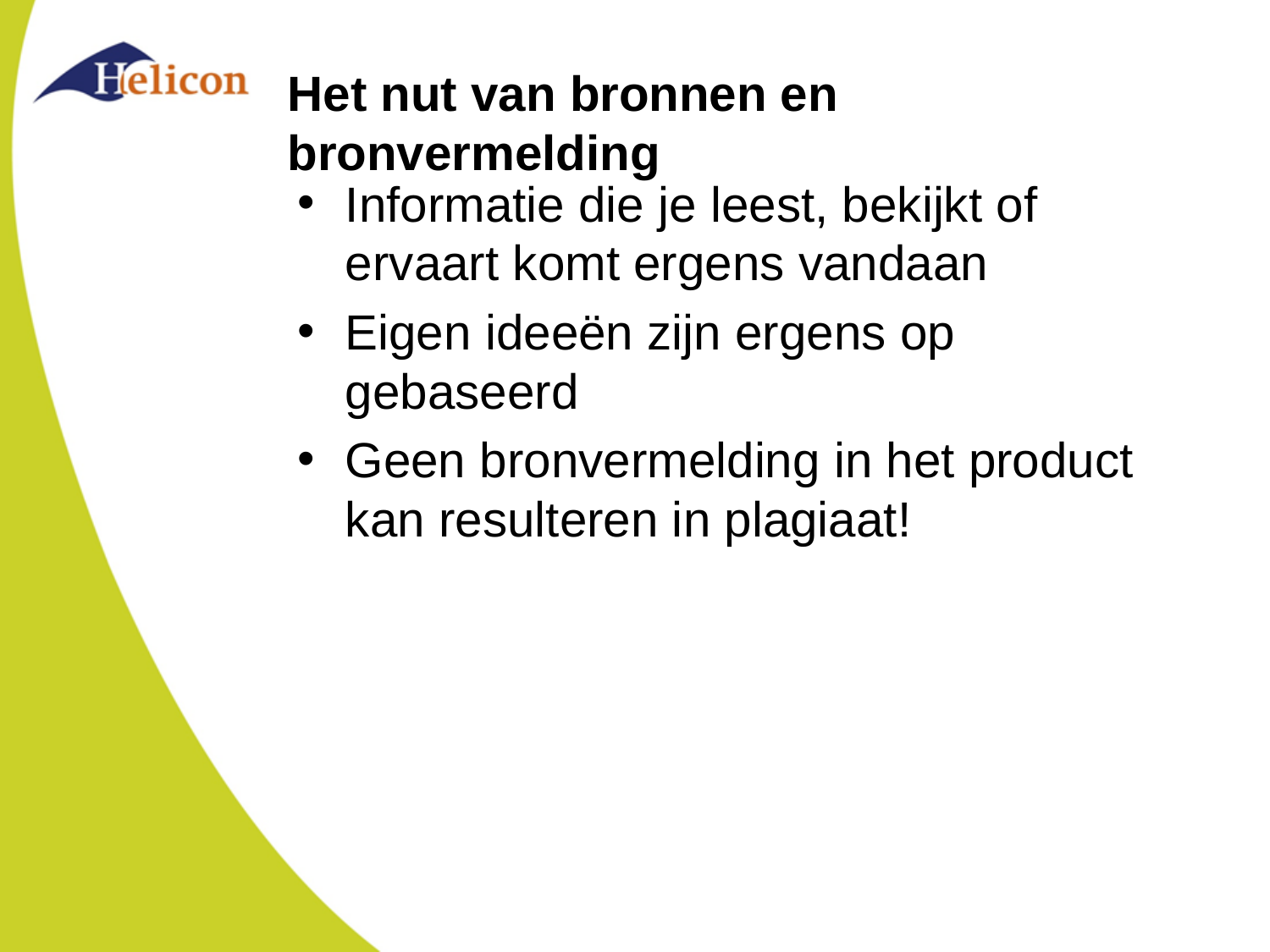

# Het nut van bronnen en bronvermelding
Informatie die je leest, bekijkt of ervaart komt ergens vandaan
Eigen ideeën zijn ergens op gebaseerd
Geen bronvermelding in het product kan resulteren in plagiaat!